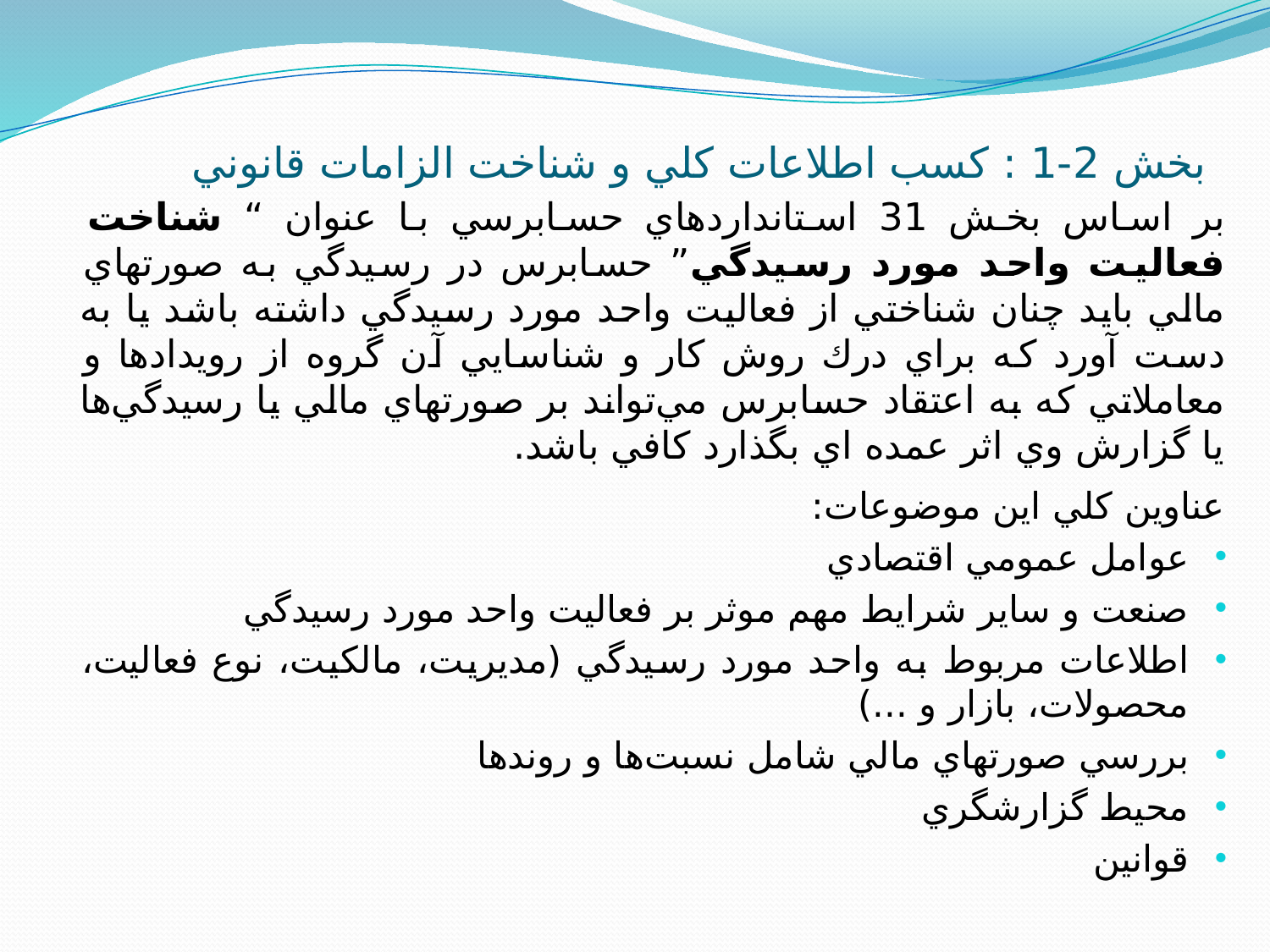

# بخش 2-1 : كسب اطلاعات كلي و شناخت الزامات قانوني
بر اساس بخش 31 استانداردهاي حسابرسي با عنوان “ شناخت فعاليت واحد مورد رسيدگي” حسابرس در رسيدگي به صورتهاي مالي بايد چنان شناختي از فعاليت واحد مورد رسيدگي داشته باشد يا به دست آورد كه براي درك روش كار و شناسايي آن گروه از رويدادها و معاملاتي كه به اعتقاد حسابرس مي‌تواند بر صورتهاي مالي يا رسيدگي‌ها يا گزارش وي اثر عمده اي بگذارد كافي باشد.

عناوين كلي اين موضوعات:
عوامل عمومي اقتصادي
صنعت و ساير شرايط مهم موثر بر فعاليت واحد مورد رسيدگي
اطلاعات مربوط به واحد مورد رسيدگي (مديريت، مالكيت، نوع فعاليت، محصولات، بازار و ...)
بررسي صورتهاي مالي شامل نسبت‌ها و روند‌ها
محيط گزارشگري
قوانين